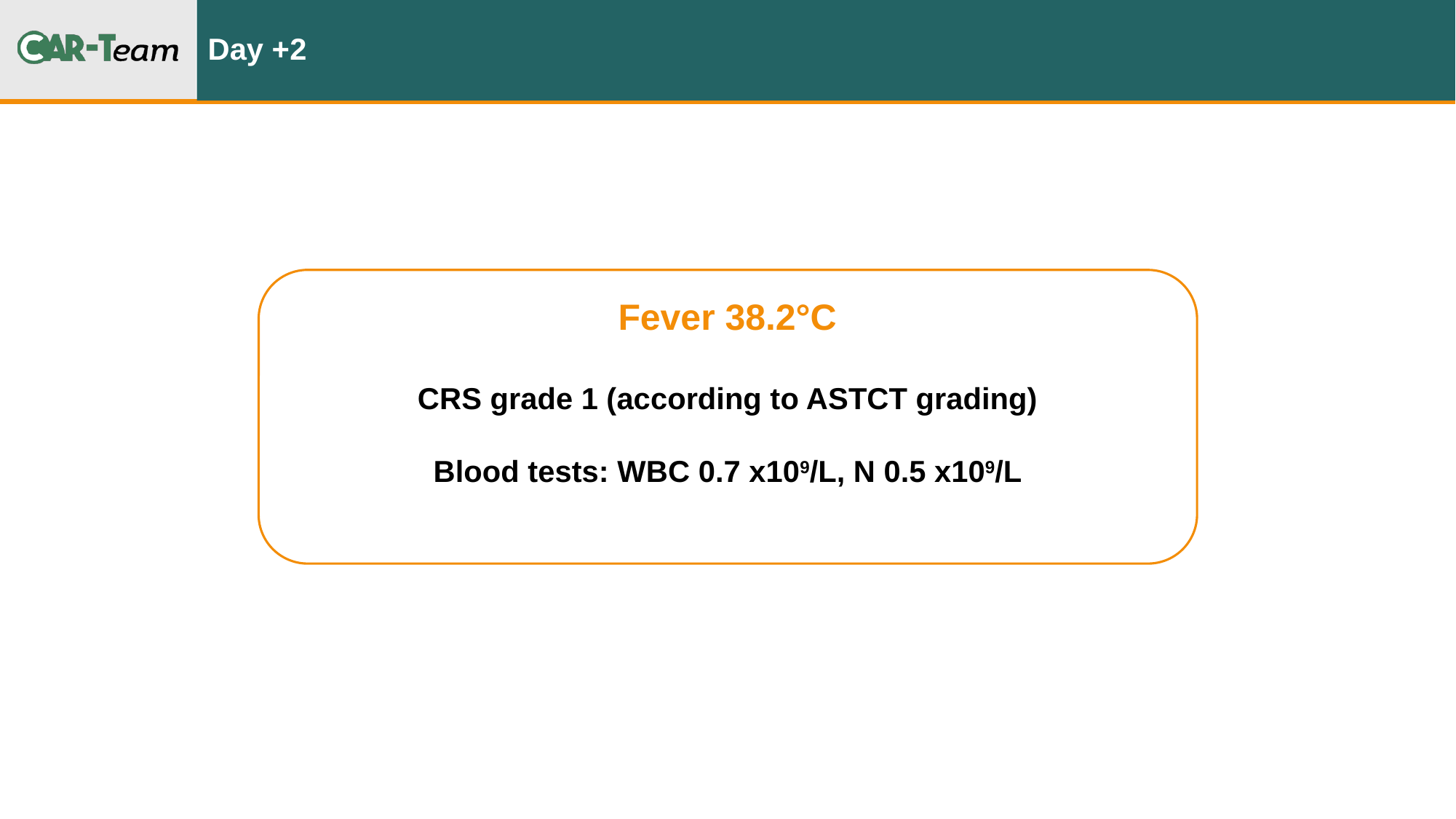

# Day +2

Fever 38.2°C
CRS grade 1 (according to ASTCT grading)

Blood tests: WBC 0.7 x109/L, N 0.5 x109/L